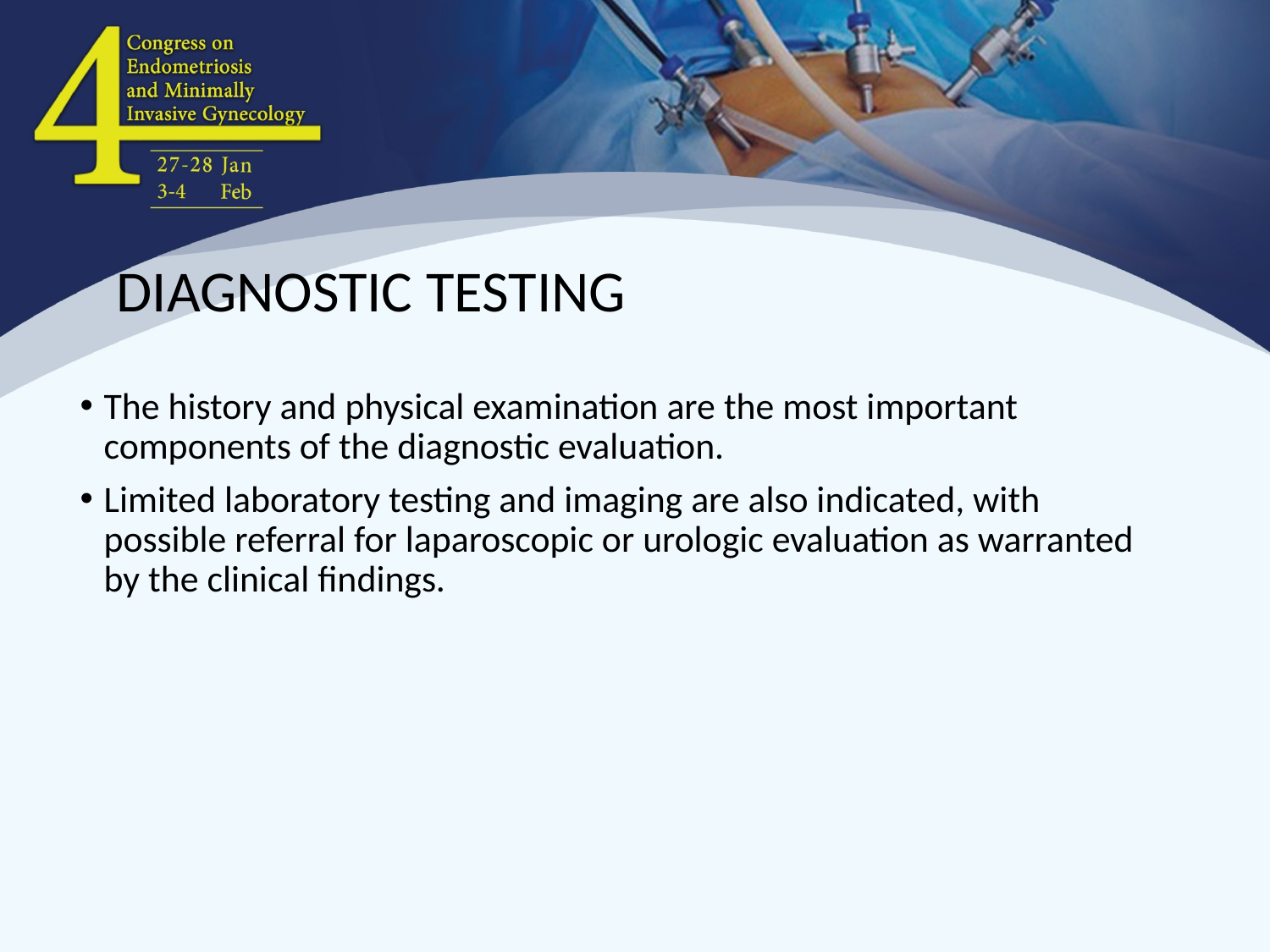

# DIAGNOSTIC TESTING
The history and physical examination are the most important components of the diagnostic evaluation.
Limited laboratory testing and imaging are also indicated, with possible referral for laparoscopic or urologic evaluation as warranted by the clinical findings.